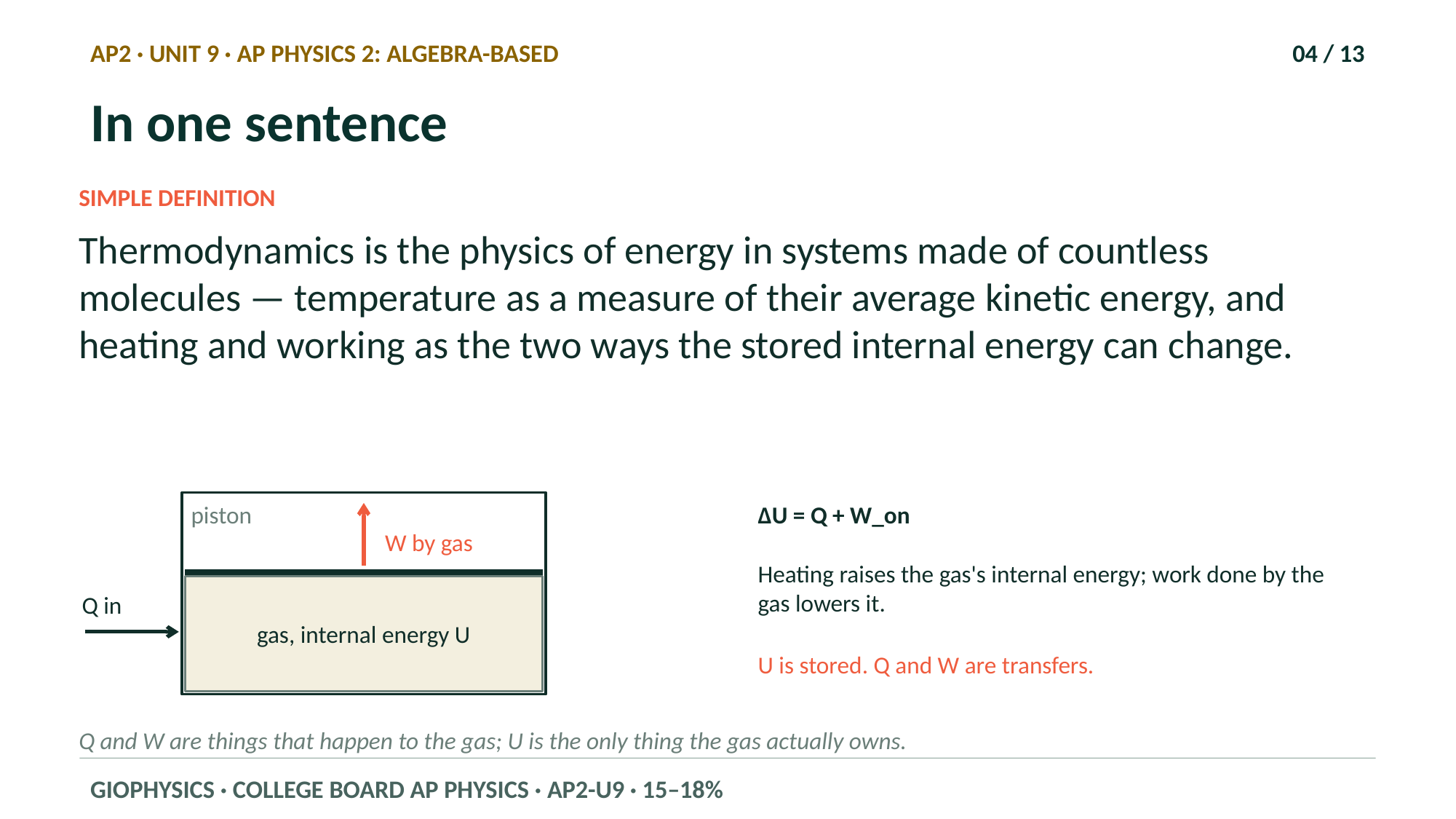

AP2 · UNIT 9 · AP PHYSICS 2: ALGEBRA-BASED
04 / 13
In one sentence
SIMPLE DEFINITION
Thermodynamics is the physics of energy in systems made of countless molecules — temperature as a measure of their average kinetic energy, and heating and working as the two ways the stored internal energy can change.

piston
ΔU = Q + W_on
W by gas
Heating raises the gas's internal energy; work done by the gas lowers it.
gas, internal energy U
Q in
U is stored. Q and W are transfers.
Q and W are things that happen to the gas; U is the only thing the gas actually owns.

GIOPHYSICS · COLLEGE BOARD AP PHYSICS · AP2-U9 · 15–18%